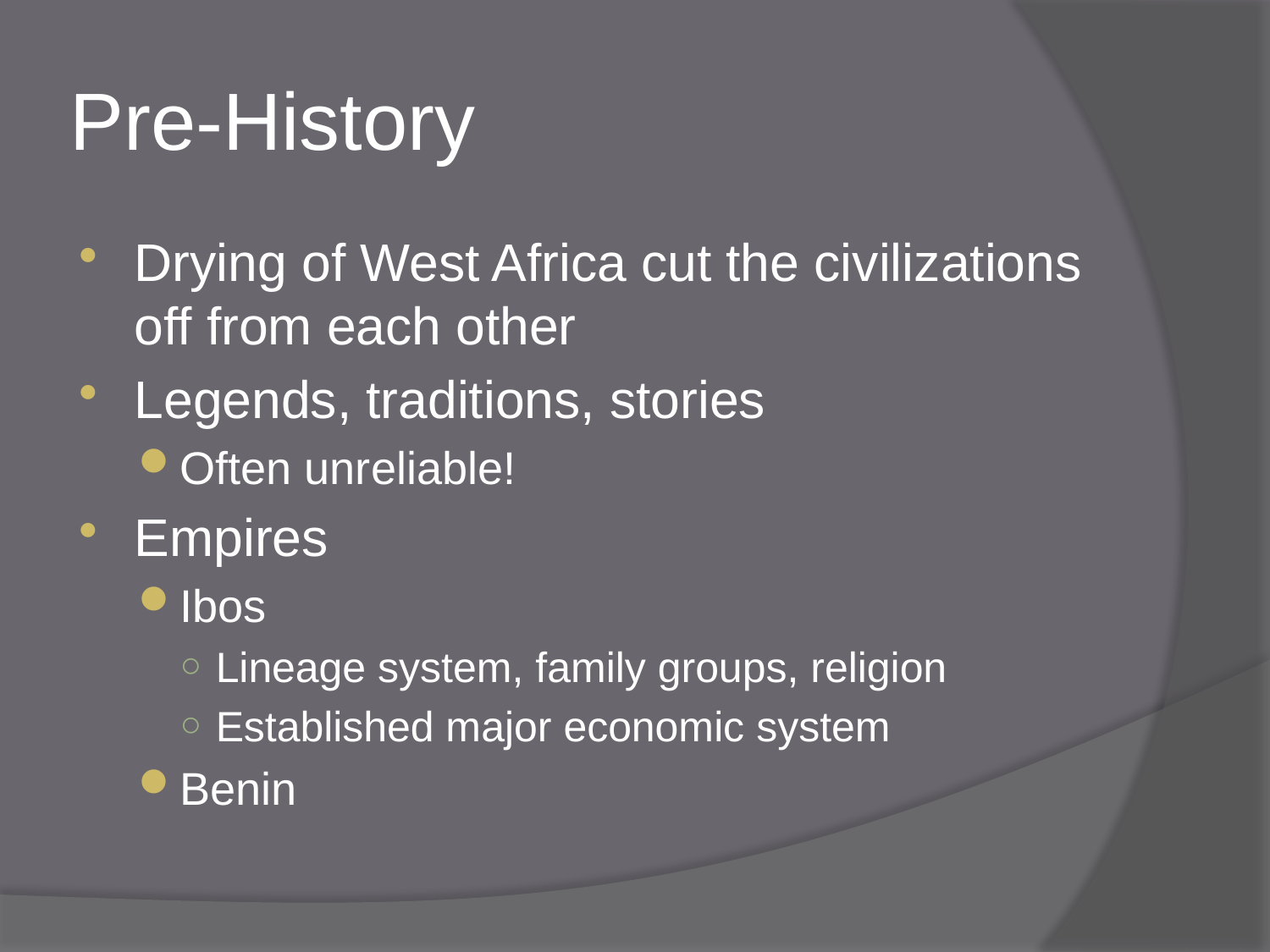

# Pre-History
Drying of West Africa cut the civilizations off from each other
Legends, traditions, stories
Often unreliable!
Empires
Ibos
Lineage system, family groups, religion
Established major economic system
Benin